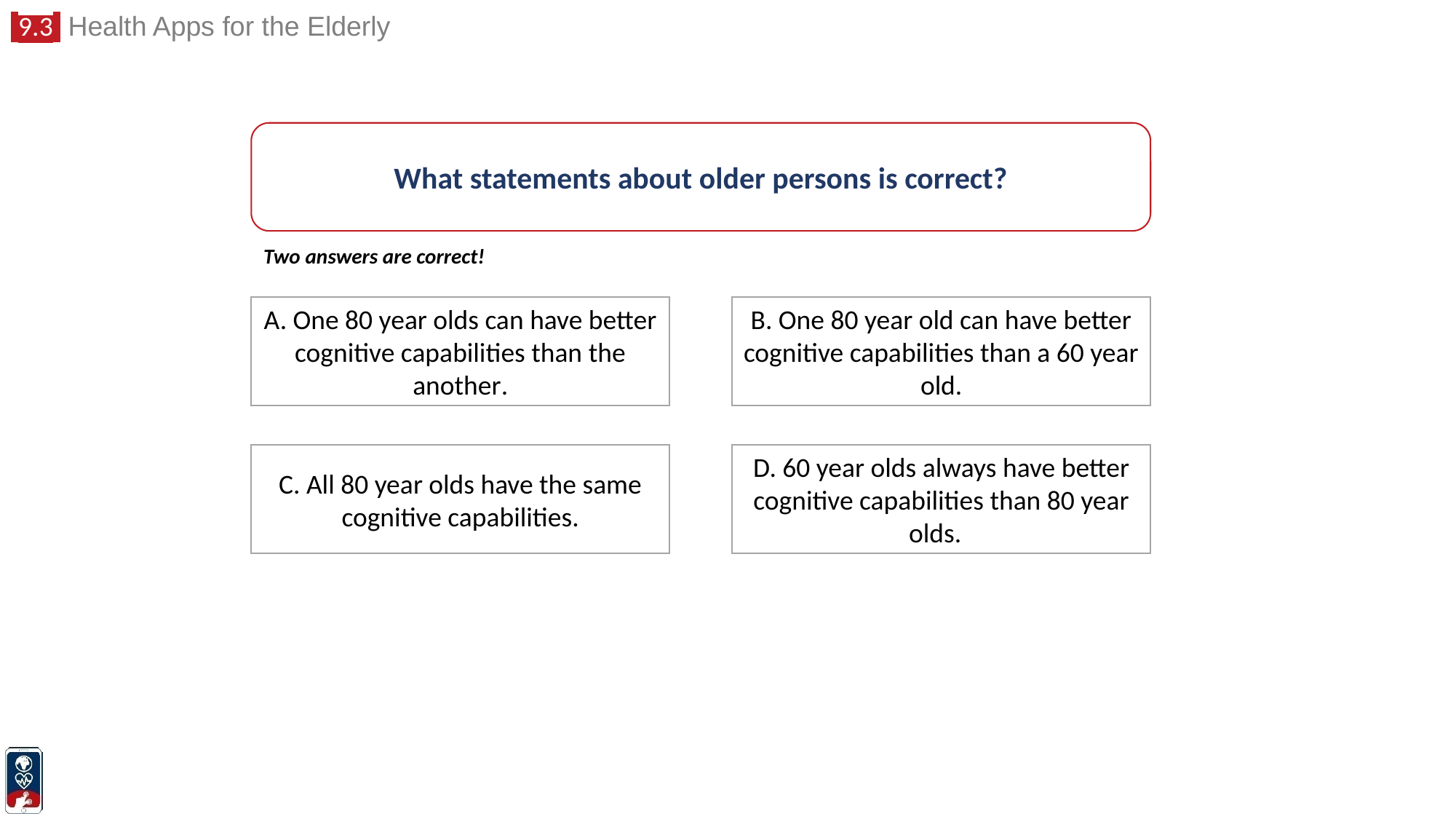

What statements about older persons is correct?
Two answers are correct!
A. One 80 year olds can have better cognitive capabilities than the another.
B. One 80 year old can have better cognitive capabilities than a 60 year old.
D. 60 year olds always have better cognitive capabilities than 80 year olds.
C. All 80 year olds have the same cognitive capabilities.